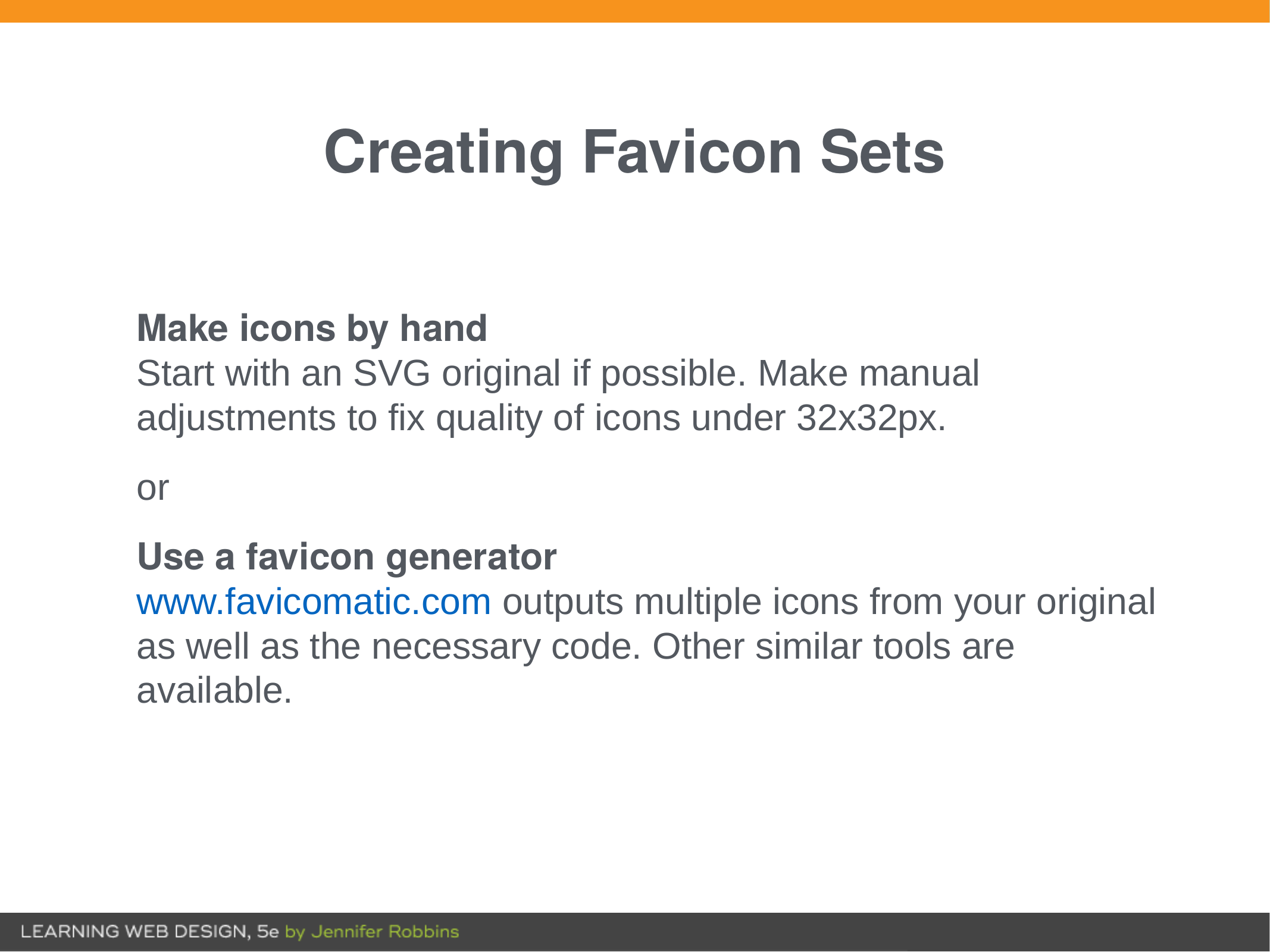

# Creating Favicon Sets
Make icons by hand
Start with an SVG original if possible. Make manual adjustments to fix quality of icons under 32x32px.
or
Use a favicon generator
www.favicomatic.com outputs multiple icons from your original as well as the necessary code. Other similar tools are available.